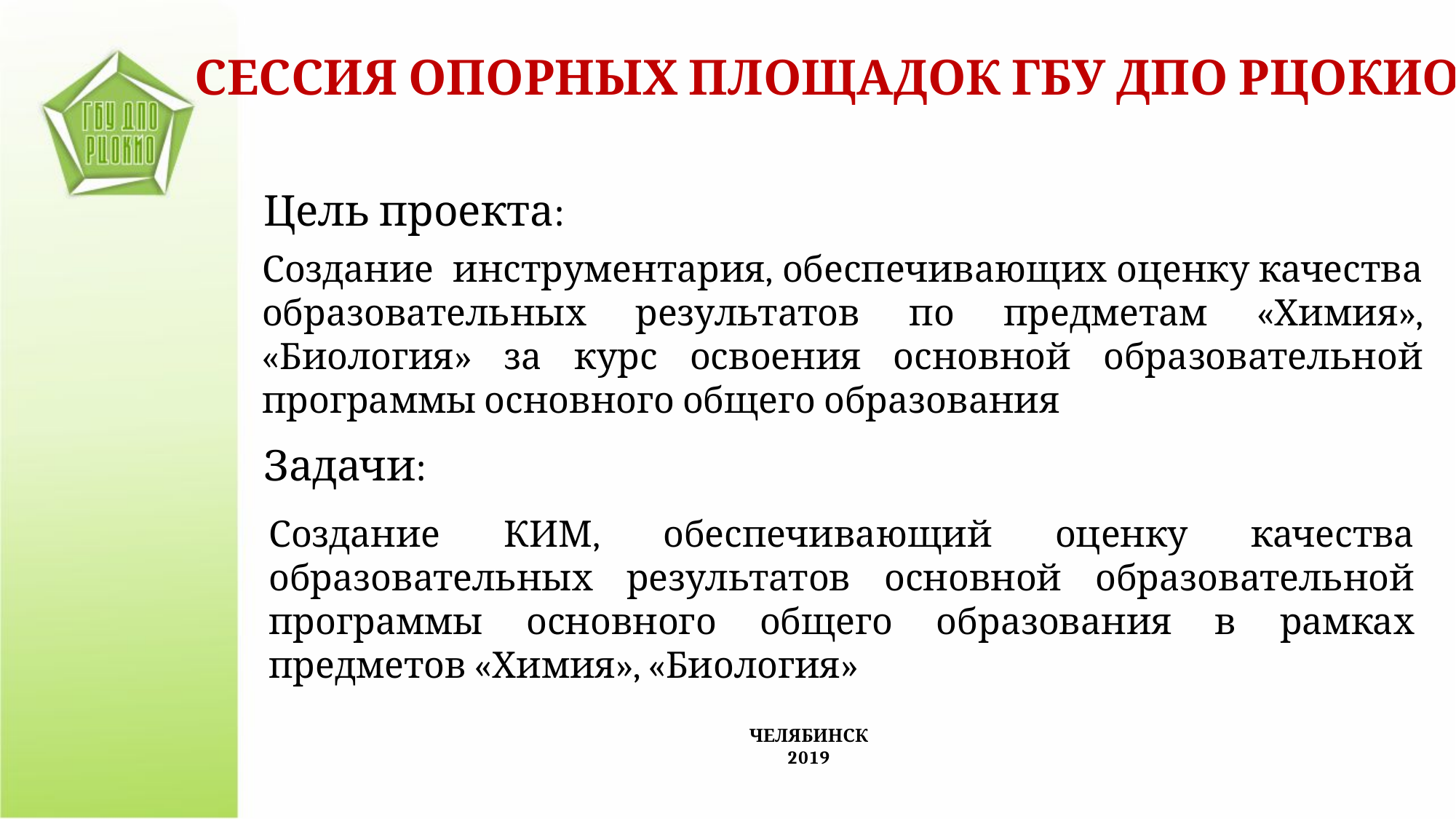

СЕССИЯ ОПОРНЫХ ПЛОЩАДОК ГБУ ДПО РЦОКИО
Цель проекта:

Задачи:
Создание  инструментария, обеспечивающих оценку качества образовательных результатов по предметам «Химия», «Биология» за курс освоения основной образовательной программы основного общего образования
Создание КИМ, обеспечивающий оценку качества образовательных результатов основной образовательной программы основного общего образования в рамках предметов «Химия», «Биология»
ЧЕЛЯБИНСК
2019